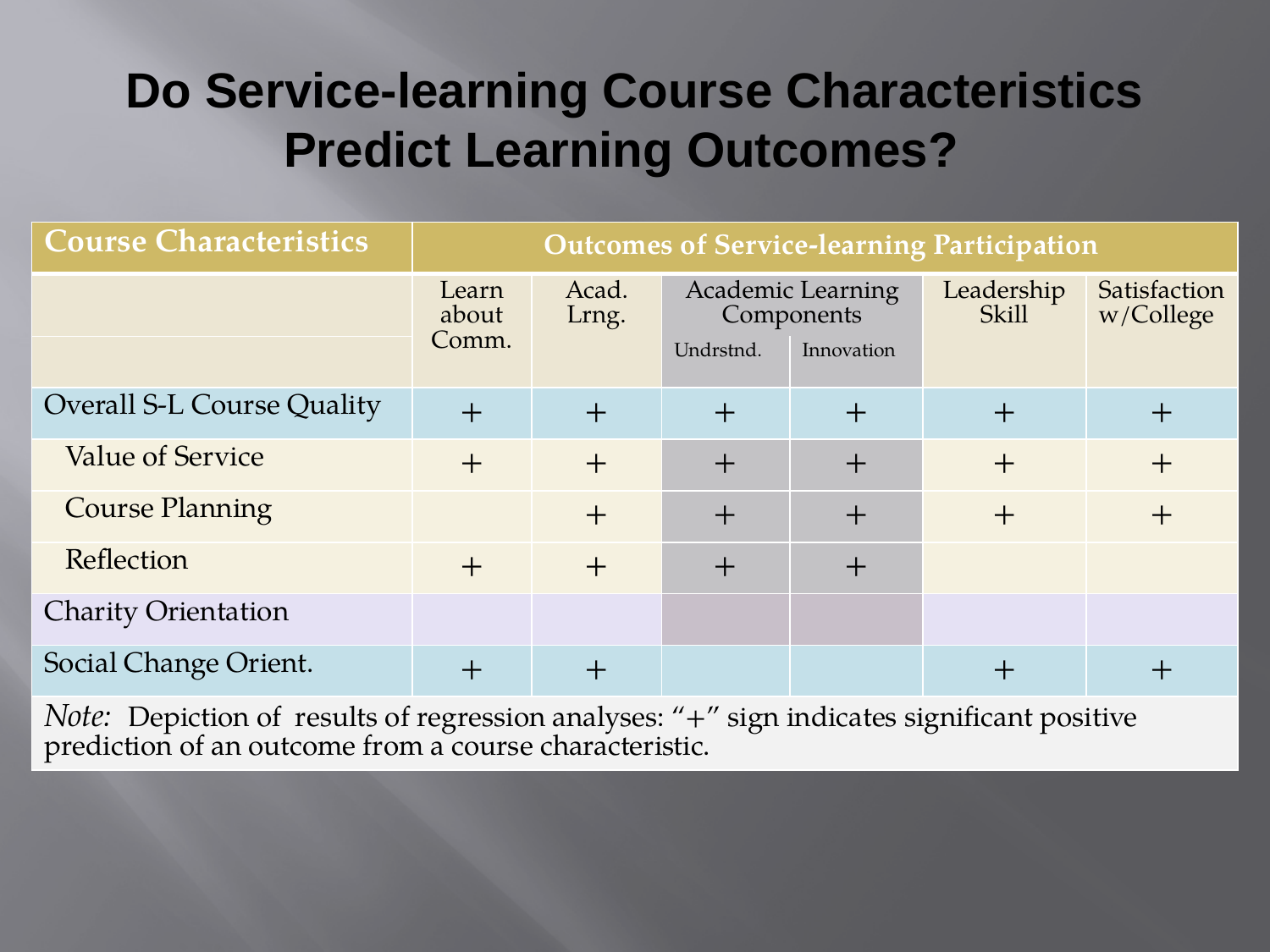

# Do Service-learning Course Characteristics Predict Learning Outcomes?
| Course Characteristics | Outcomes of Service-learning Participation |  |  |  |  |  |
| --- | --- | --- | --- | --- | --- | --- |
|  | Learn about Comm. | Acad. Lrng. | Academic Learning Components |  | Leadership Skill | Satisfaction w/College |
|  |  |  | Undrstnd. | Innovation |  |  |
|  |  |  |  |  |  |  |
| Overall S-L Course Quality | + | + | + | + | + | + |
| Value of Service | + | + | + | + | + | + |
| Course Planning |  | + | + | + | + | + |
| Reflection | + | + | + | + |  |  |
| Charity Orientation |  |  |  |  |  |  |
| Social Change Orient. | + | + |  |  | + | + |
| Note: Depiction of results of regression analyses: “+” sign indicates significant positive prediction of an outcome from a course characteristic. |  |  |  |  |  |  |